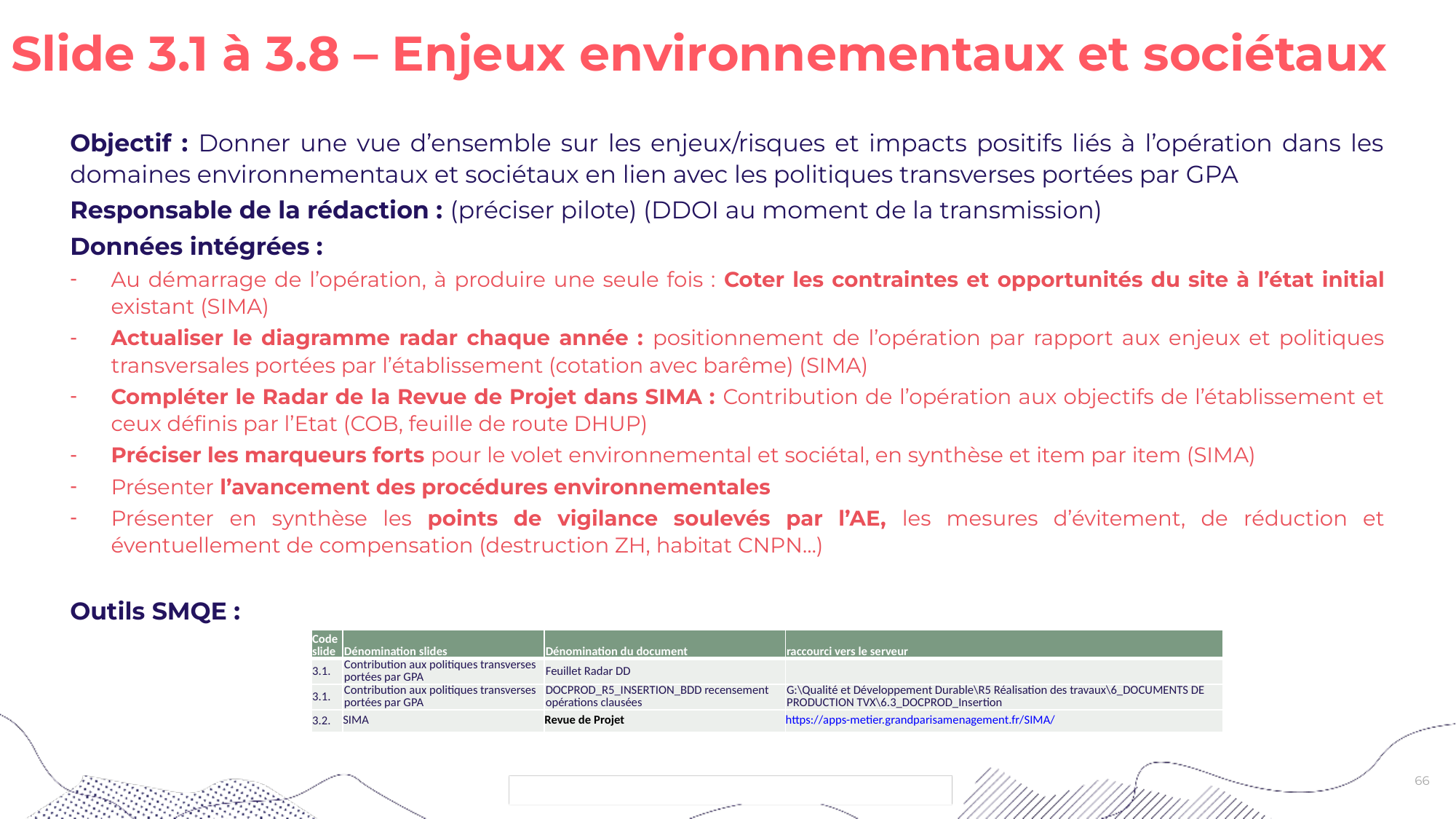

# Slide 3.1 à 3.8 – Enjeux environnementaux et sociétaux
Objectif : Donner une vue d’ensemble sur les enjeux/risques et impacts positifs liés à l’opération dans les domaines environnementaux et sociétaux en lien avec les politiques transverses portées par GPA
Responsable de la rédaction : (préciser pilote) (DDOI au moment de la transmission)
Données intégrées :
Au démarrage de l’opération, à produire une seule fois : Coter les contraintes et opportunités du site à l’état initial existant (SIMA)
Actualiser le diagramme radar chaque année : positionnement de l’opération par rapport aux enjeux et politiques transversales portées par l’établissement (cotation avec barême) (SIMA)
Compléter le Radar de la Revue de Projet dans SIMA : Contribution de l’opération aux objectifs de l’établissement et ceux définis par l’Etat (COB, feuille de route DHUP)
Préciser les marqueurs forts pour le volet environnemental et sociétal, en synthèse et item par item (SIMA)
Présenter l’avancement des procédures environnementales
Présenter en synthèse les points de vigilance soulevés par l’AE, les mesures d’évitement, de réduction et éventuellement de compensation (destruction ZH, habitat CNPN…)

Outils SMQE :

| Code slide | Dénomination slides | Dénomination du document | raccourci vers le serveur |
| --- | --- | --- | --- |
| 3.1. | Contribution aux politiques transverses portées par GPA | Feuillet Radar DD |  |
| 3.1. | Contribution aux politiques transverses portées par GPA | DOCPROD\_R5\_INSERTION\_BDD recensement opérations clausées | G:\Qualité et Développement Durable\R5 Réalisation des travaux\6\_DOCUMENTS DE PRODUCTION TVX\6.3\_DOCPROD\_Insertion |
| 3.2. | SIMA | Revue de Projet | https://apps-metier.grandparisamenagement.fr/SIMA/ |
66